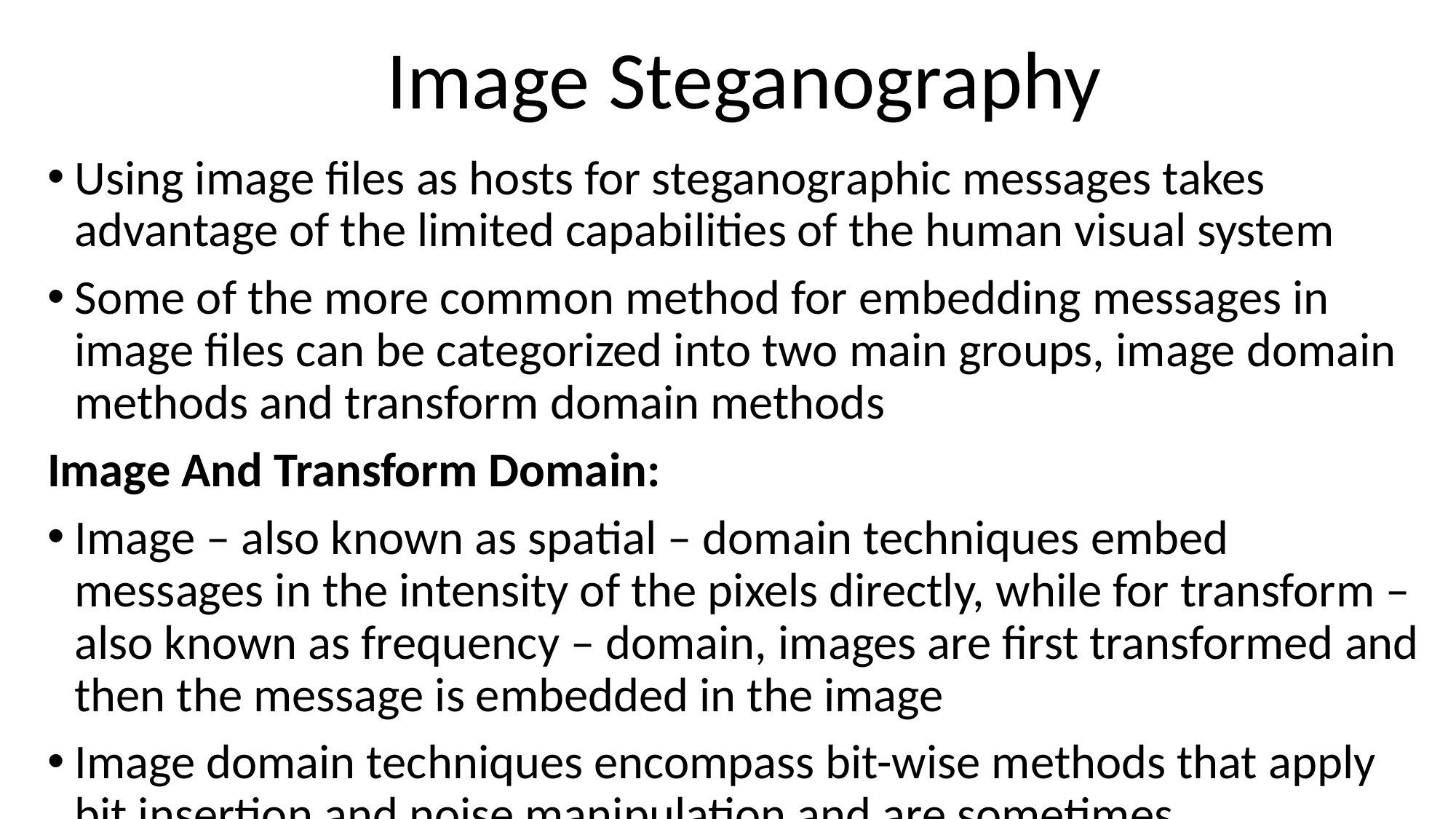

# Image Steganography
Using image files as hosts for steganographic messages takes advantage of the limited capabilities of the human visual system
Some of the more common method for embedding messages in image files can be categorized into two main groups, image domain methods and transform domain methods
Image And Transform Domain:
Image – also known as spatial – domain techniques embed messages in the intensity of the pixels directly, while for transform – also known as frequency – domain, images are first transformed and then the message is embedded in the image
Image domain techniques encompass bit-wise methods that apply bit insertion and noise manipulation and are sometimes characterized as “simple systems”
Steganography in the transform domain involves the manipulation of algorithms and image transforms